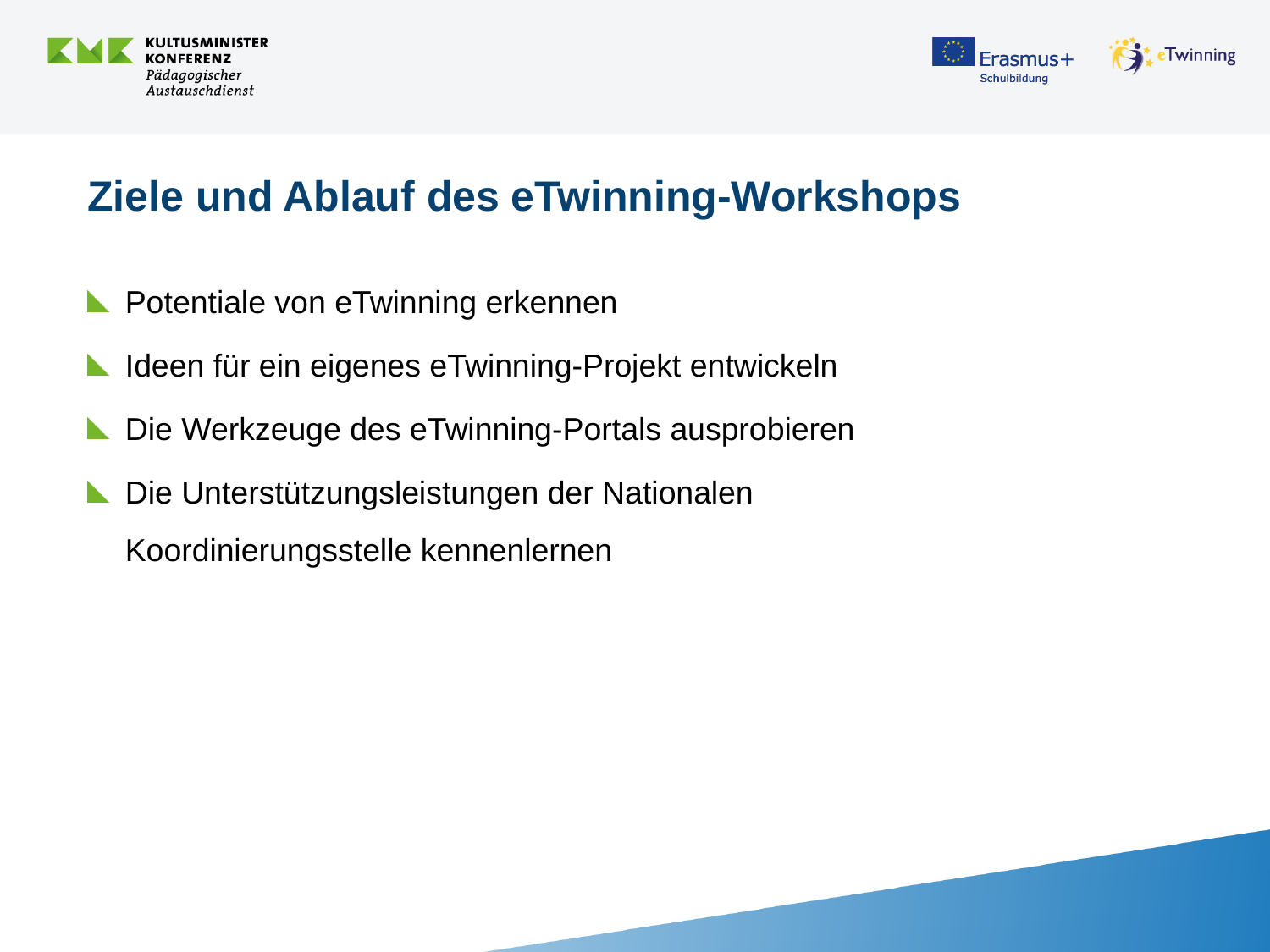

# Ziele und Ablauf des eTwinning-Workshops

Potentiale von eTwinning erkennen
Ideen für ein eigenes eTwinning-Projekt entwickeln
Die Werkzeuge des eTwinning-Portals ausprobieren
Die Unterstützungsleistungen der Nationalen Koordinierungsstelle kennenlernen